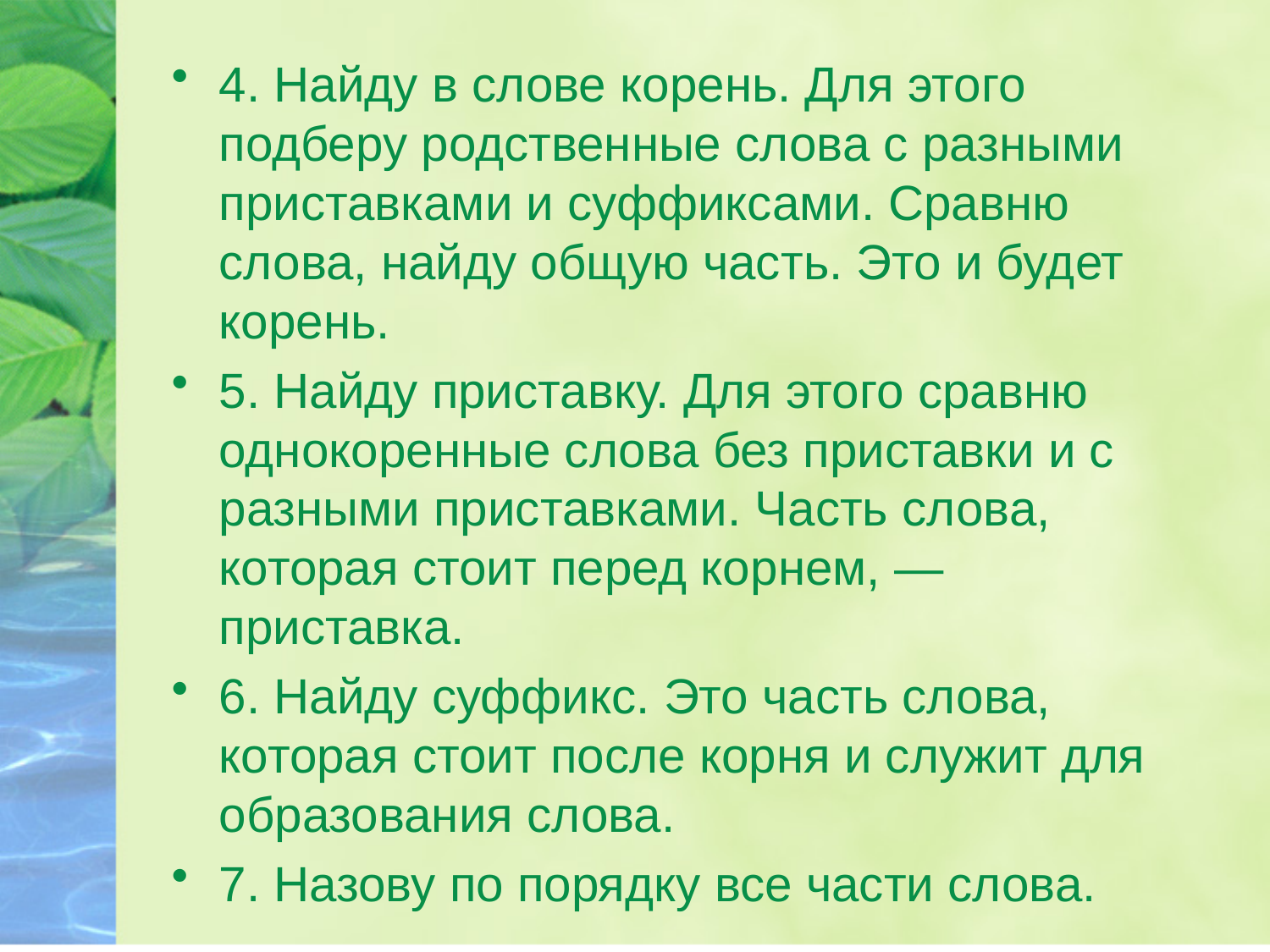

4. Найду в слове корень. Для этого подберу родственные слова с разными приставками и суффиксами. Сравню слова, найду общую часть. Это и будет корень.
5. Найду приставку. Для этого сравню однокоренные слова без приставки и с разными приставками. Часть слова, которая стоит перед корнем, — приставка.
6. Найду суффикс. Это часть слова, которая стоит после корня и служит для образования слова.
7. Назову по порядку все части слова.